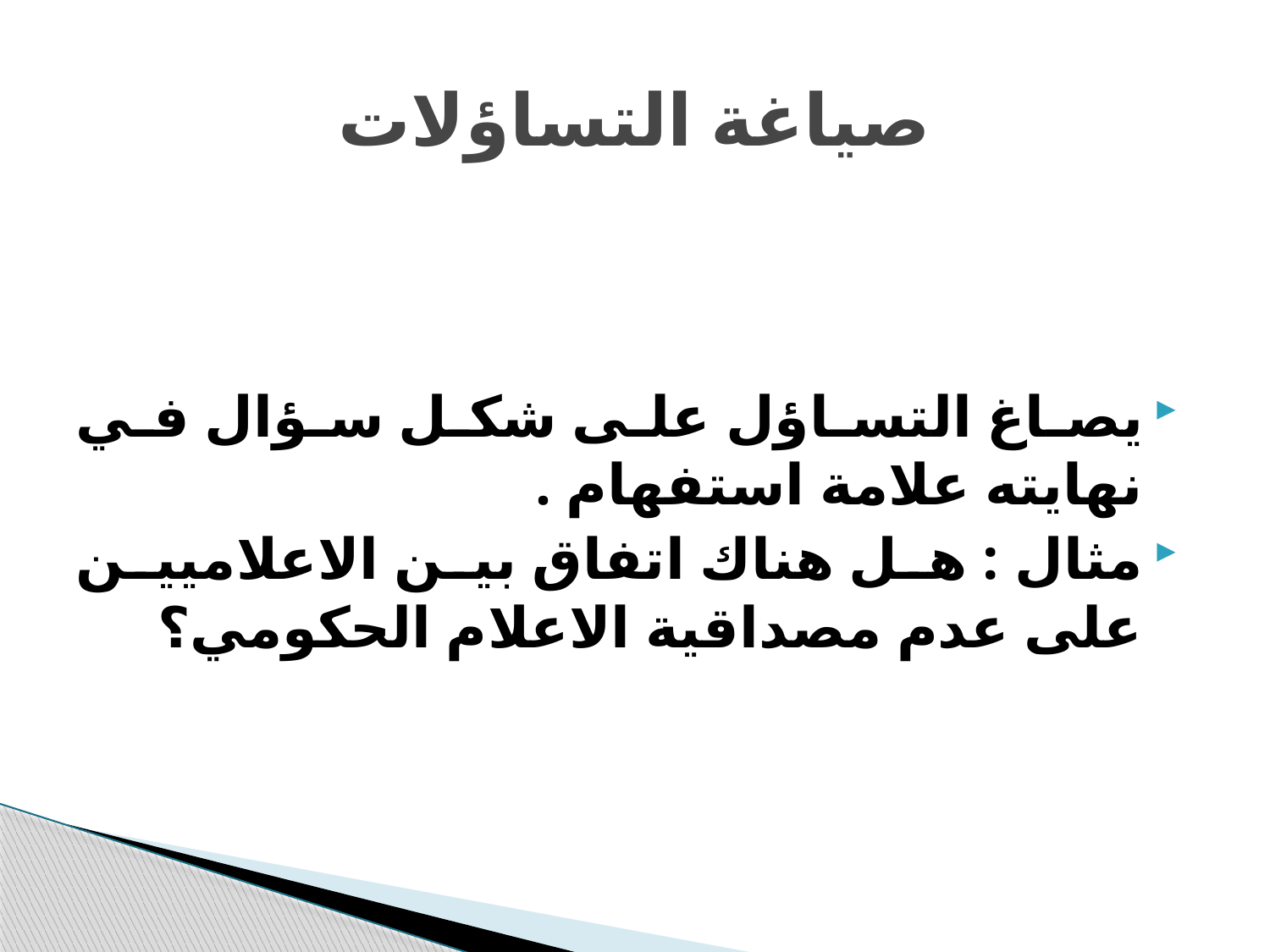

# صياغة التساؤلات
يصاغ التساؤل على شكل سؤال في نهايته علامة استفهام .
مثال : هل هناك اتفاق بين الاعلاميين على عدم مصداقية الاعلام الحكومي؟